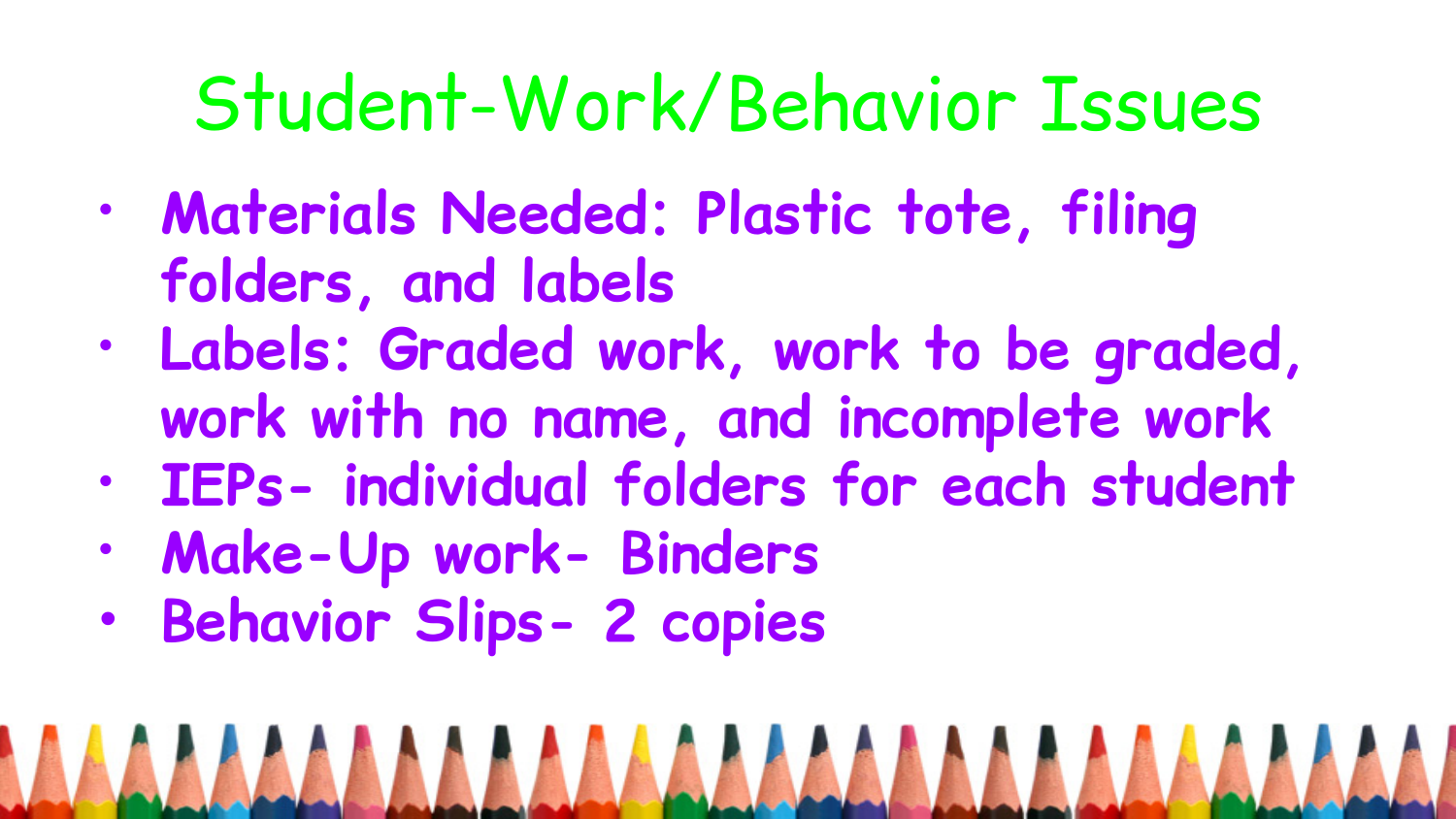

# Student-Work/Behavior Issues
Materials Needed: Plastic tote, filing folders, and labels
Labels: Graded work, work to be graded, work with no name, and incomplete work
IEPs- individual folders for each student
Make-Up work- Binders
Behavior Slips- 2 copies